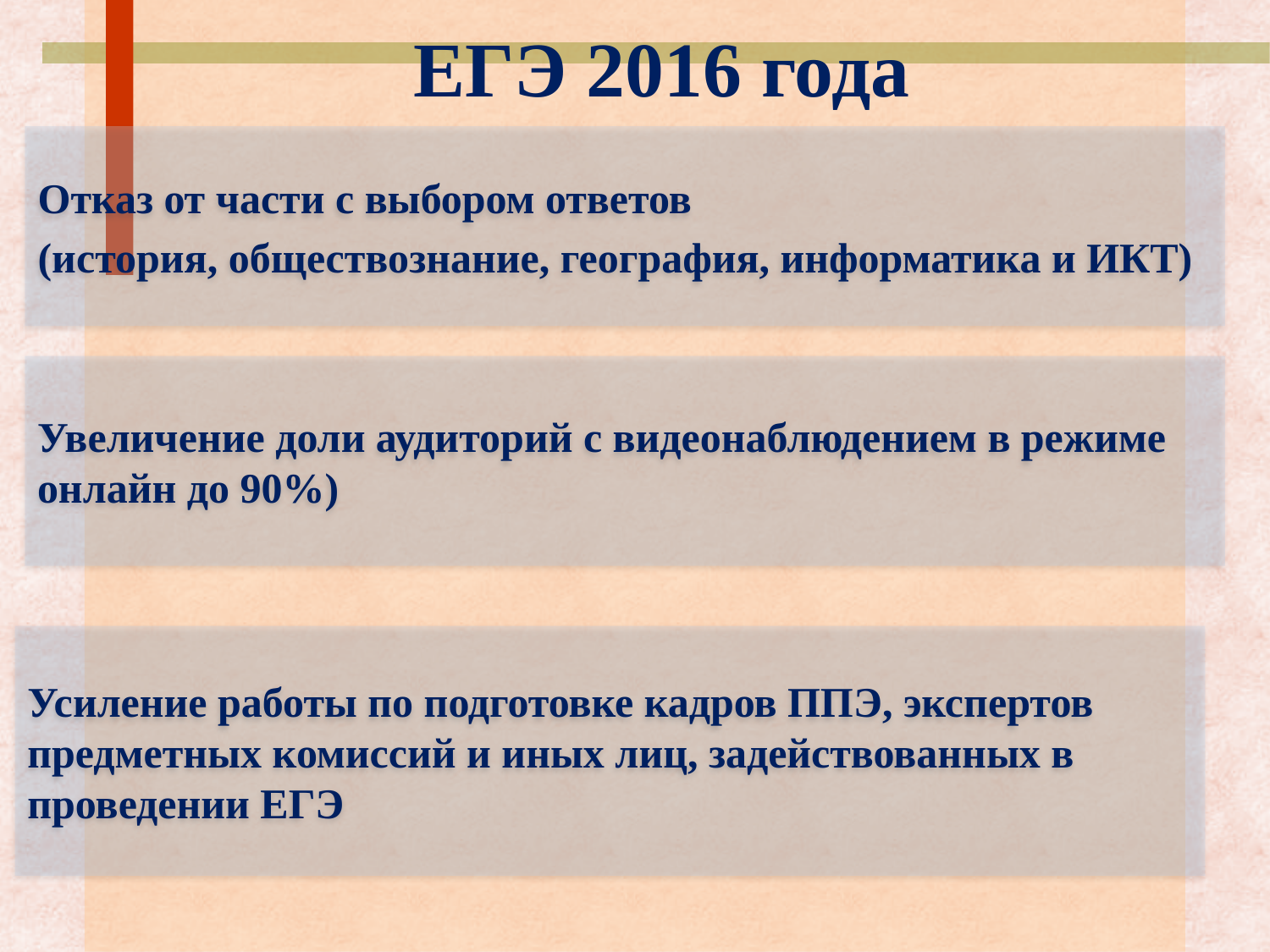

# ЕГЭ 2016 года
Отказ от части с выбором ответов
(история, обществознание, география, информатика и ИКТ)
Увеличение доли аудиторий с видеонаблюдением в режиме онлайн до 90%)
Усиление работы по подготовке кадров ППЭ, экспертов предметных комиссий и иных лиц, задействованных в проведении ЕГЭ